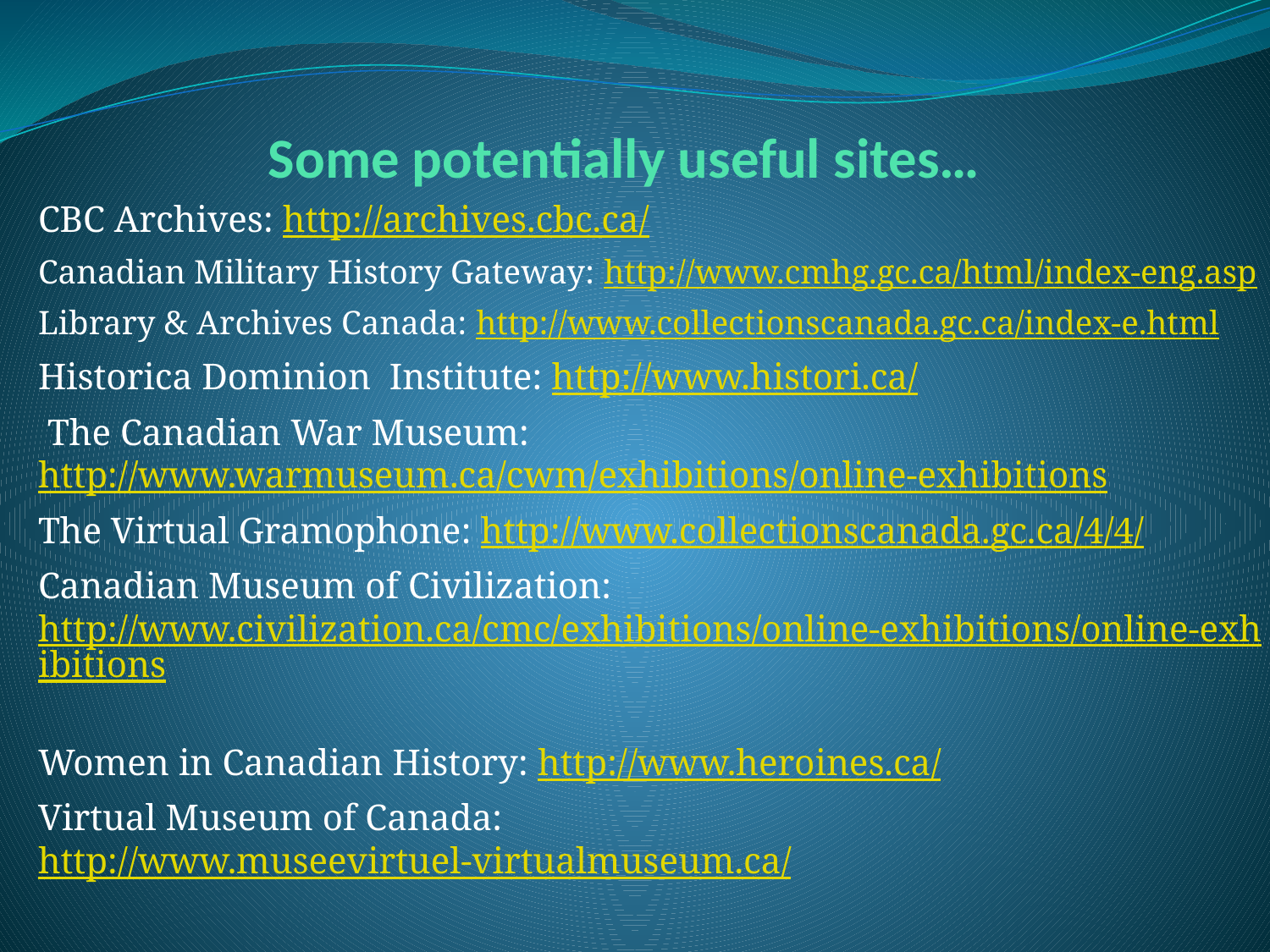

# Some potentially useful sites…
CBC Archives: http://archives.cbc.ca/
Canadian Military History Gateway: http://www.cmhg.gc.ca/html/index-eng.asp
Library & Archives Canada: http://www.collectionscanada.gc.ca/index-e.html
Historica Dominion  Institute: http://www.histori.ca/
 The Canadian War Museum: http://www.warmuseum.ca/cwm/exhibitions/online-exhibitions
The Virtual Gramophone: http://www.collectionscanada.gc.ca/4/4/
Canadian Museum of Civilization: http://www.civilization.ca/cmc/exhibitions/online-exhibitions/online-exhibitions
Women in Canadian History: http://www.heroines.ca/
Virtual Museum of Canada: http://www.museevirtuel-virtualmuseum.ca/